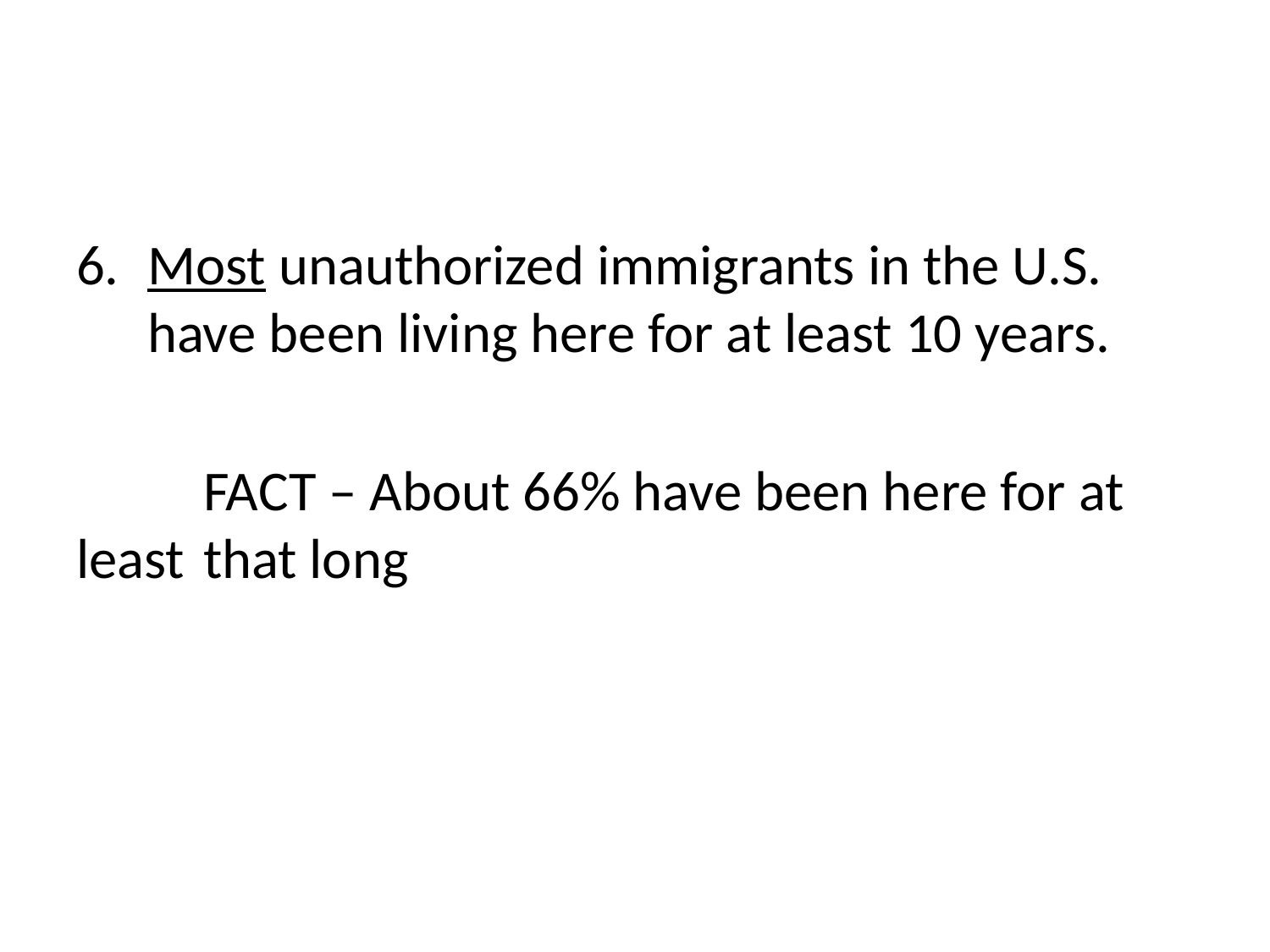

#
Most unauthorized immigrants in the U.S. have been living here for at least 10 years.

	FACT – About 66% have been here for at least 	that long